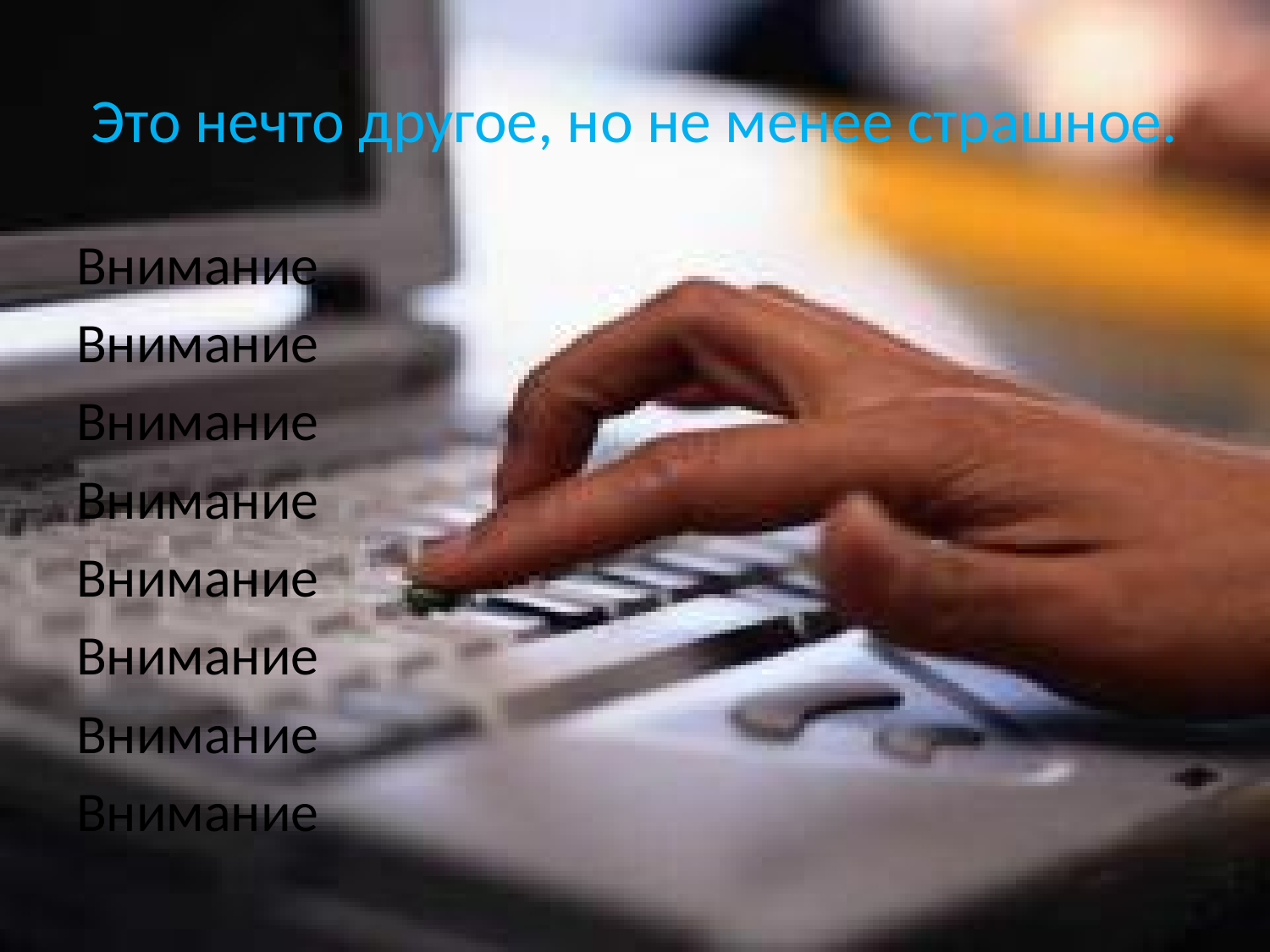

# Это нечто другое, но не менее страшное.
Внимание
Внимание
Внимание
Внимание
Внимание
Внимание
Внимание
Внимание